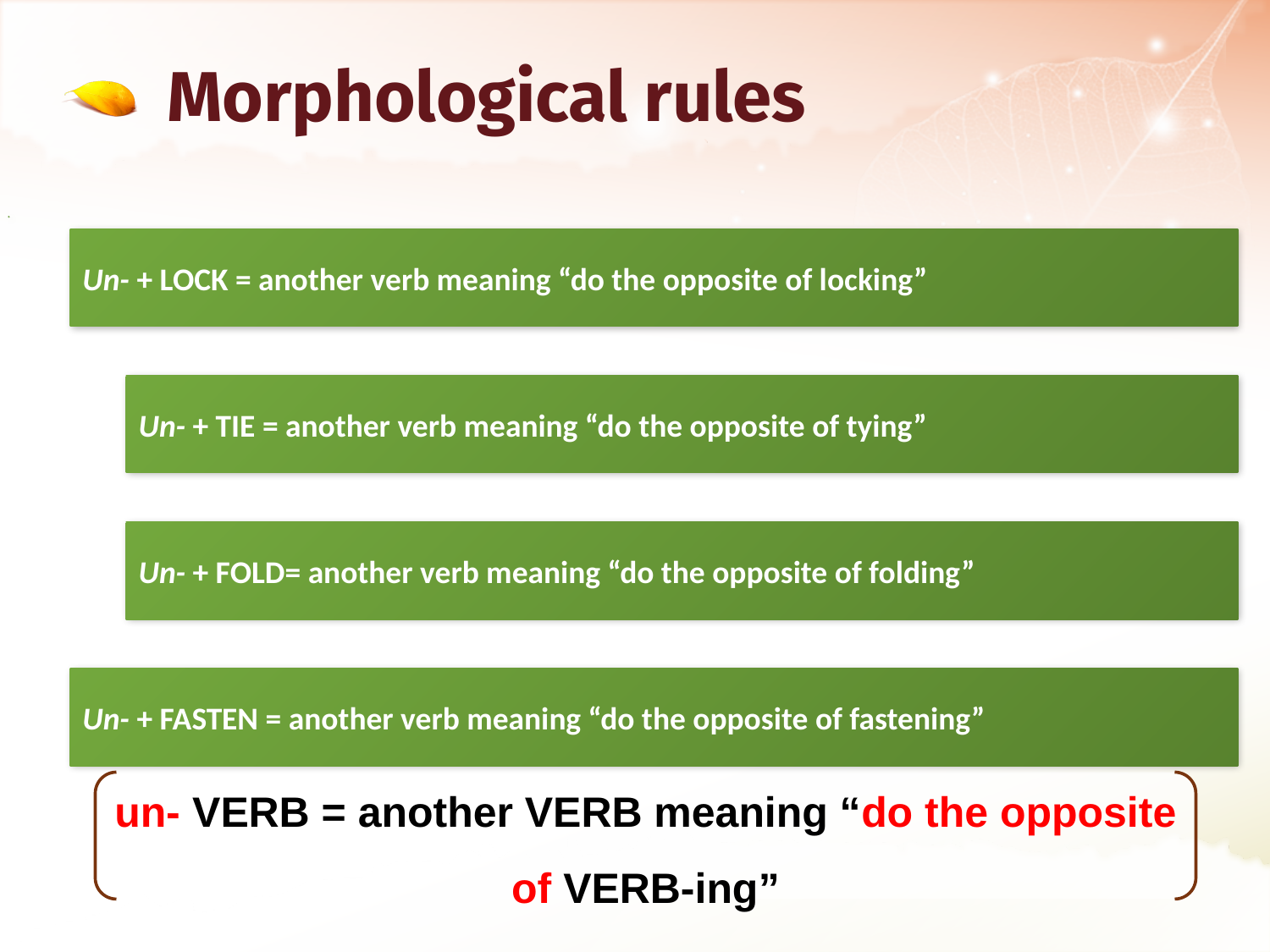

# Morphological rules
Un- + LOCK = another verb meaning “do the opposite of locking”
Un- + TIE = another verb meaning “do the opposite of tying”
Un- + FOLD= another verb meaning “do the opposite of folding”
Un- + FASTEN = another verb meaning “do the opposite of fastening”
un- VERB = another VERB meaning “do the opposite of VERB-ing”